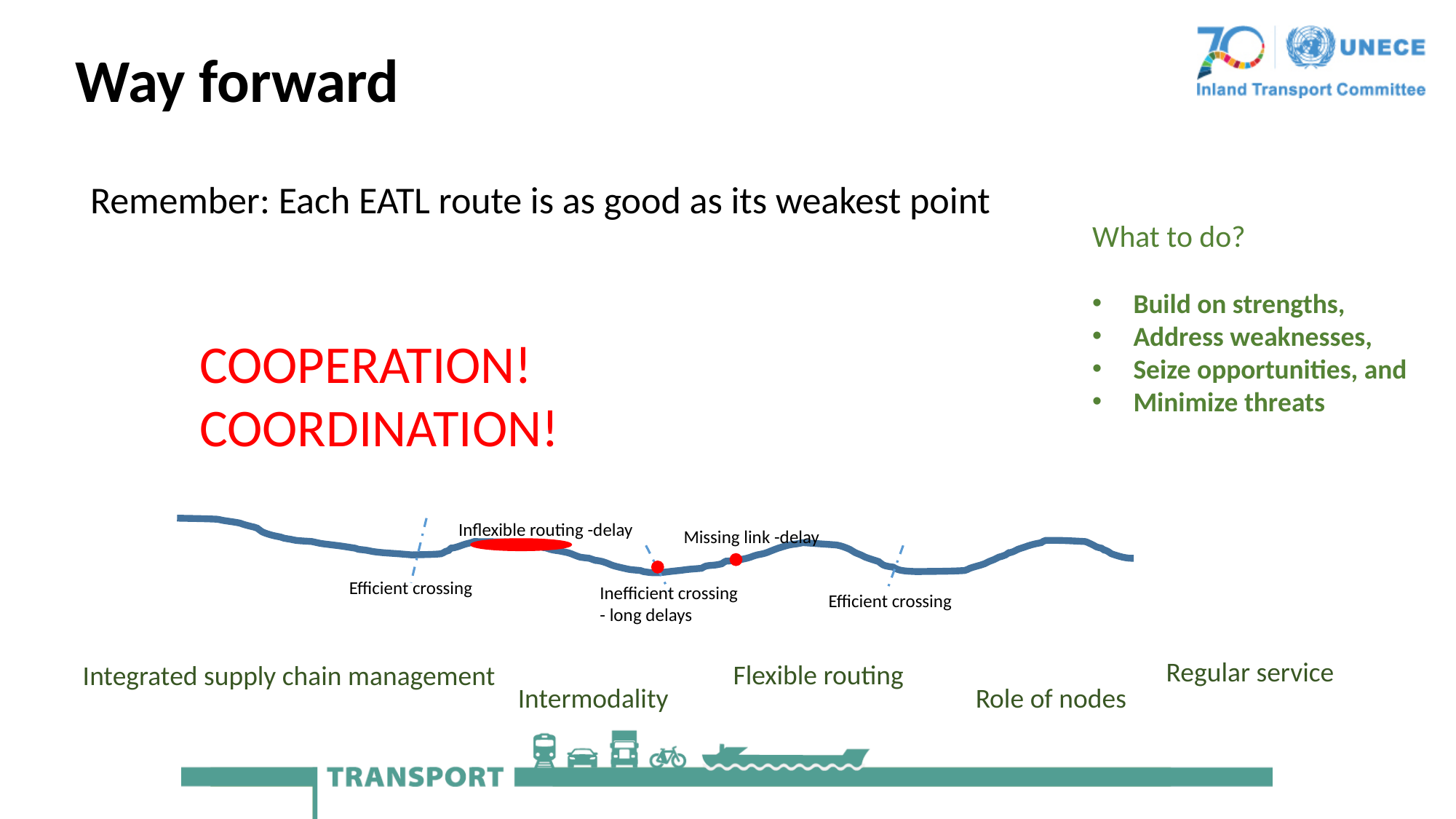

Way forward

Remember: Each EATL route is as good as its weakest point

	COOPERATION!
	COORDINATION!
What to do?

Build on strengths,
Address weaknesses,
Seize opportunities, and
Minimize threats

Inflexible routing -delay

Missing link -delay

Efficient crossing
Inefficient crossing
- long delays
Efficient crossing
Regular service
Flexible routing
Integrated supply chain management
Intermodality
Role of nodes